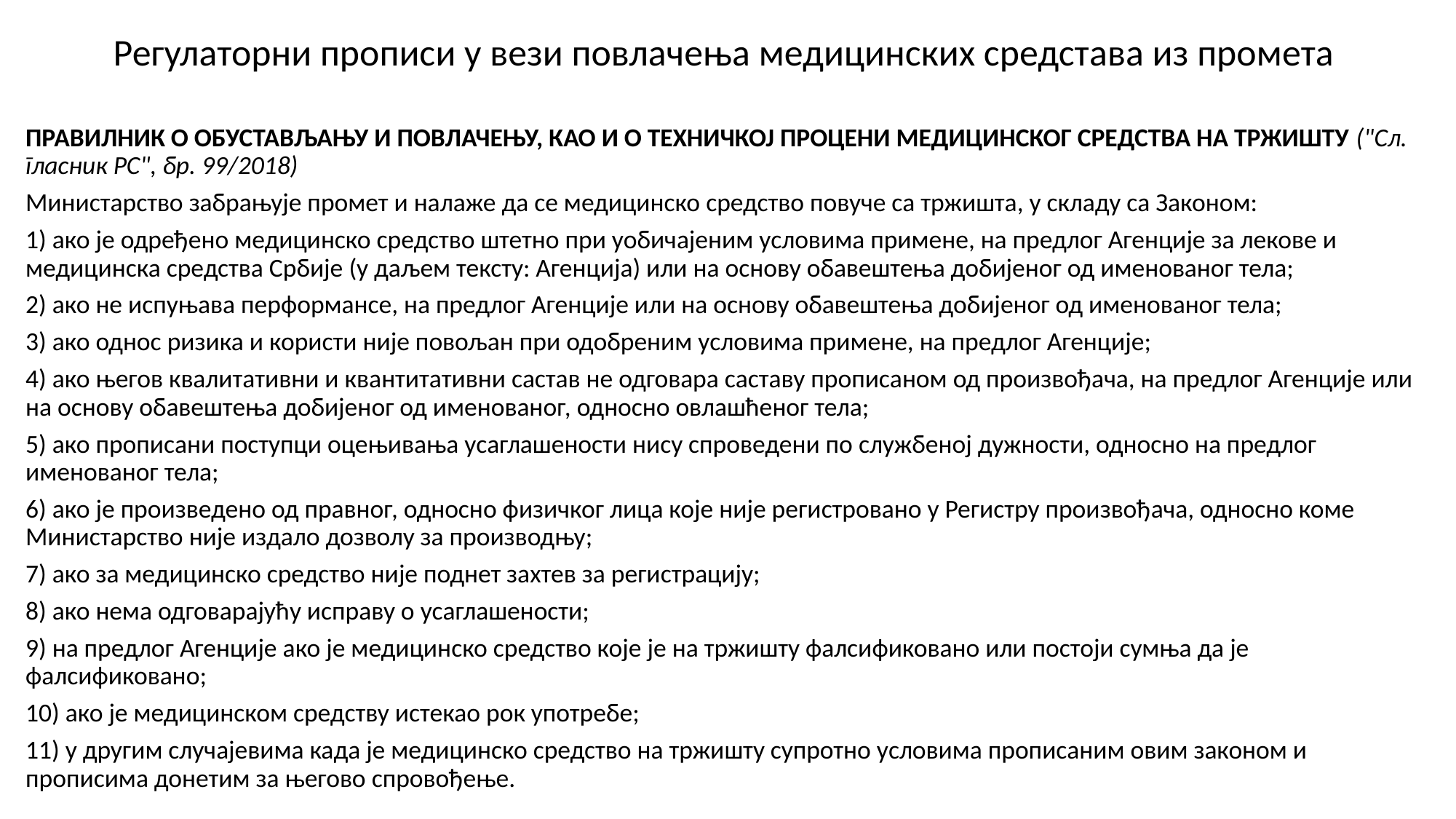

# Регулаторни прописи у вези повлачења медицинских средстава из промета
ПРАВИЛНИК О ОБУСТАВЉАЊУ И ПОВЛАЧЕЊУ, КАО И О ТЕХНИЧКОЈ ПРОЦЕНИ МЕДИЦИНСКОГ СРЕДСТВА НА ТРЖИШТУ ("Сл. гласник РС", бр. 99/2018)
Министарство забрањује промет и налаже да се медицинско средство повуче са тржишта, у складу са Законом:
1) ако је одређено медицинско средство штетно при уобичајеним условима примене, на предлог Агенције за лекове и медицинска средства Србије (у даљем тексту: Агенција) или на основу обавештења добијеног од именованог тела;
2) ако не испуњава перформансе, на предлог Агенције или на основу обавештења добијеног од именованог тела;
3) ако однос ризика и користи није повољан при одобреним условима примене, на предлог Агенције;
4) ако његов квалитативни и квантитативни састав не одговара саставу прописаном од произвођача, на предлог Агенције или на основу обавештења добијеног од именованог, односно овлашћеног тела;
5) ако прописани поступци оцењивања усаглашености нису спроведени по службеној дужности, односно на предлог именованог тела;
6) ако је произведено од правног, односно физичког лица које није регистровано у Регистру произвођача, односно коме Министарство није издало дозволу за производњу;
7) ако за медицинско средство није поднет захтев за регистрацију;
8) ако нема одговарајућу исправу о усаглашености;
9) на предлог Агенције ако је медицинско средство које је на тржишту фалсификовано или постоји сумња да је фалсификовано;
10) ако је медицинском средству истекао рок употребе;
11) у другим случајевима када је медицинско средство на тржишту супротно условима прописаним овим законом и прописима донетим за његово спровођење.